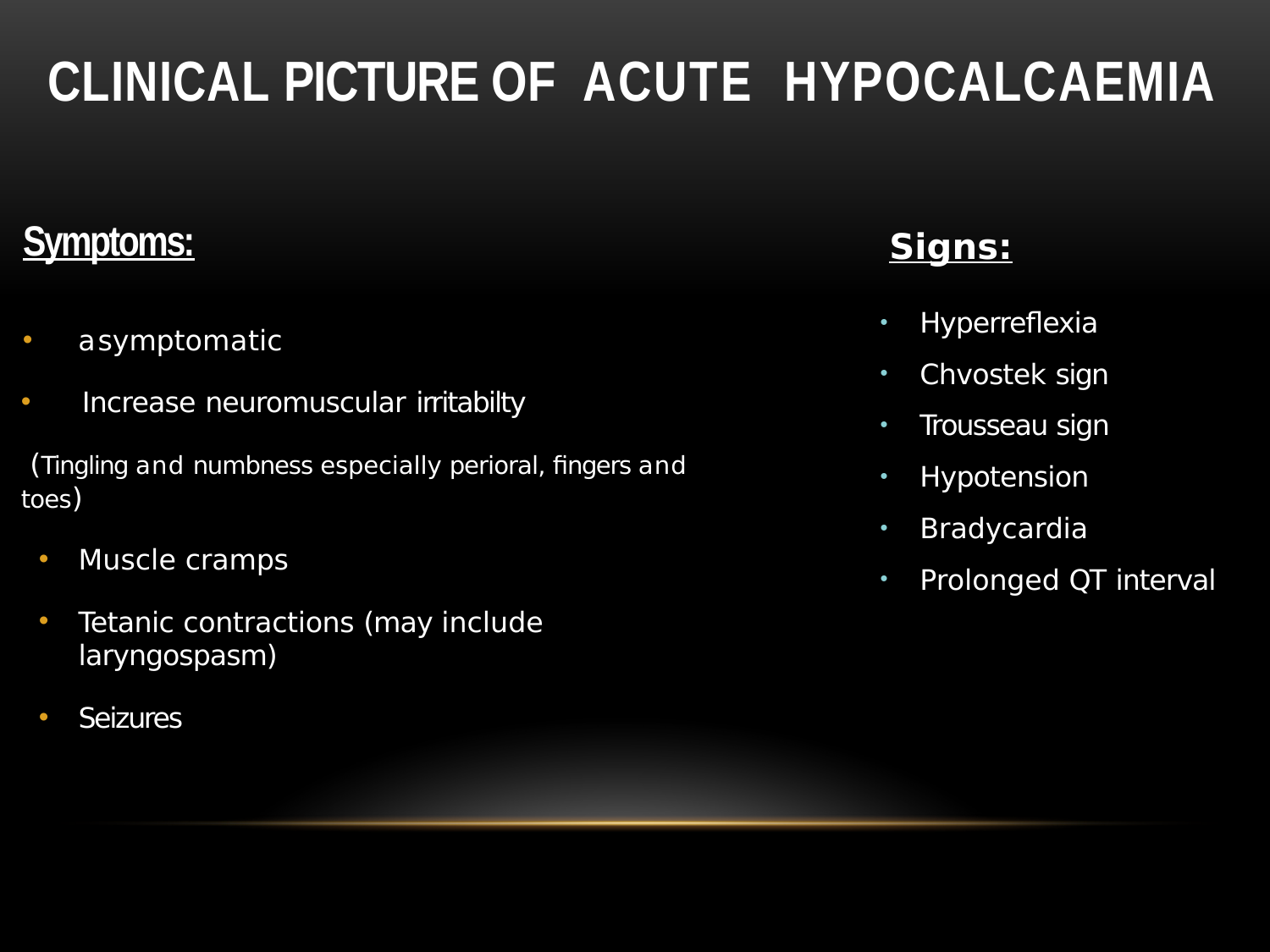

# Clinical Picture of  Acute  Hypocalcaemia
Symptoms:

  asymptomatic
 Increase neuromuscular irritabilty
 (Tingling and numbness especially perioral, fingers and toes)
Muscle cramps
Tetanic contractions (may include laryngospasm)
Seizures
Signs:
Hyperreflexia
Chvostek sign
Trousseau sign
Hypotension
Bradycardia
Prolonged QT interval